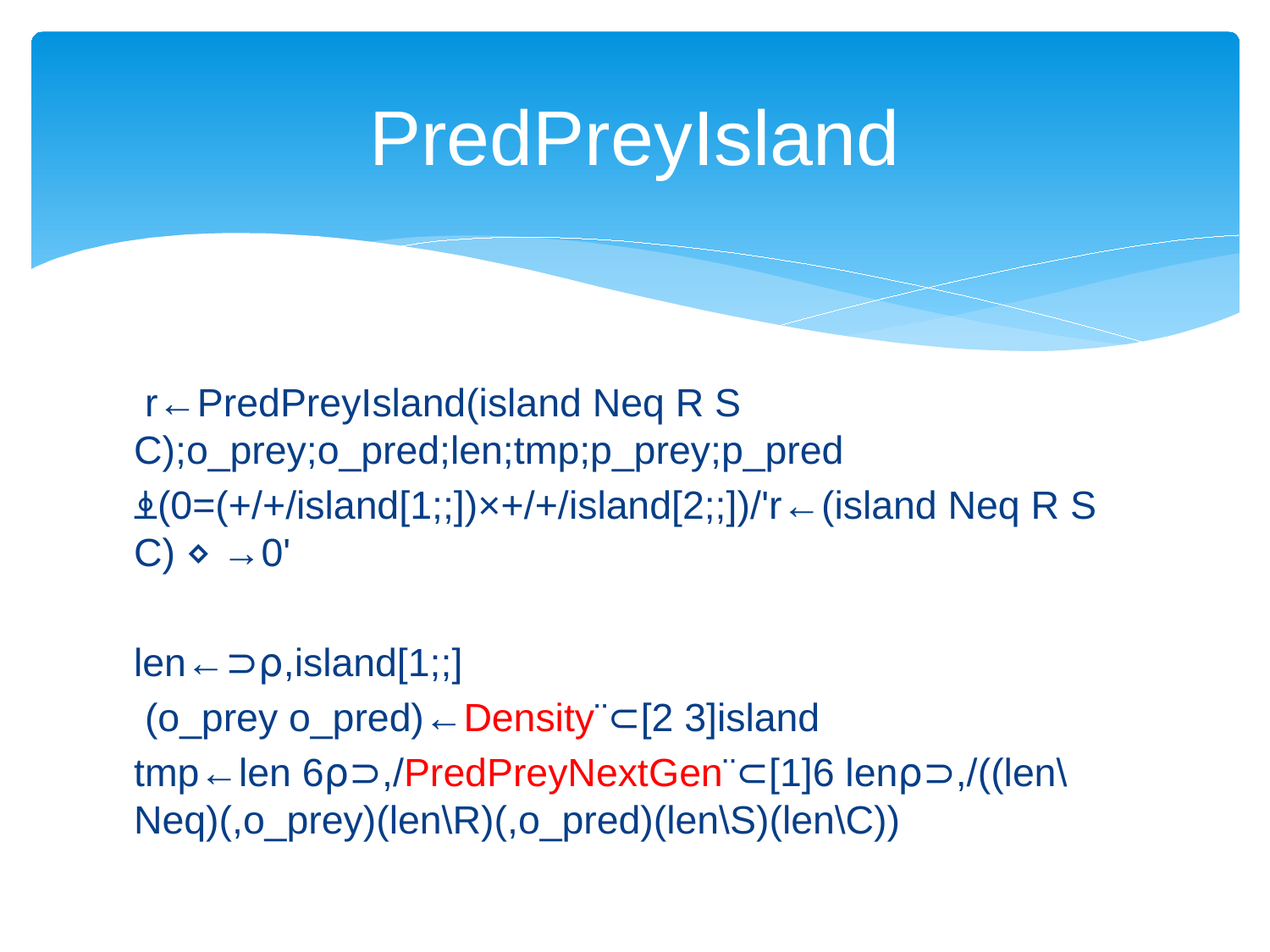

# PredPreyIsland
 r←PredPreyIsland(island Neq R S C);o_prey;o_pred;len;tmp;p_prey;p_pred
⍎(0=(+/+/island[1;;])×+/+/island[2;;])/'r←(island Neq R S C) ⋄ →0'

len←⊃⍴,island[1;;]
 (o_prey o_pred)←Density¨⊂[2 3]island
tmp←len 6⍴⊃,/PredPreyNextGen¨⊂[1]6 len⍴⊃,/((len\Neq)(,o_prey)(len\R)(,o_pred)(len\S)(len\C))